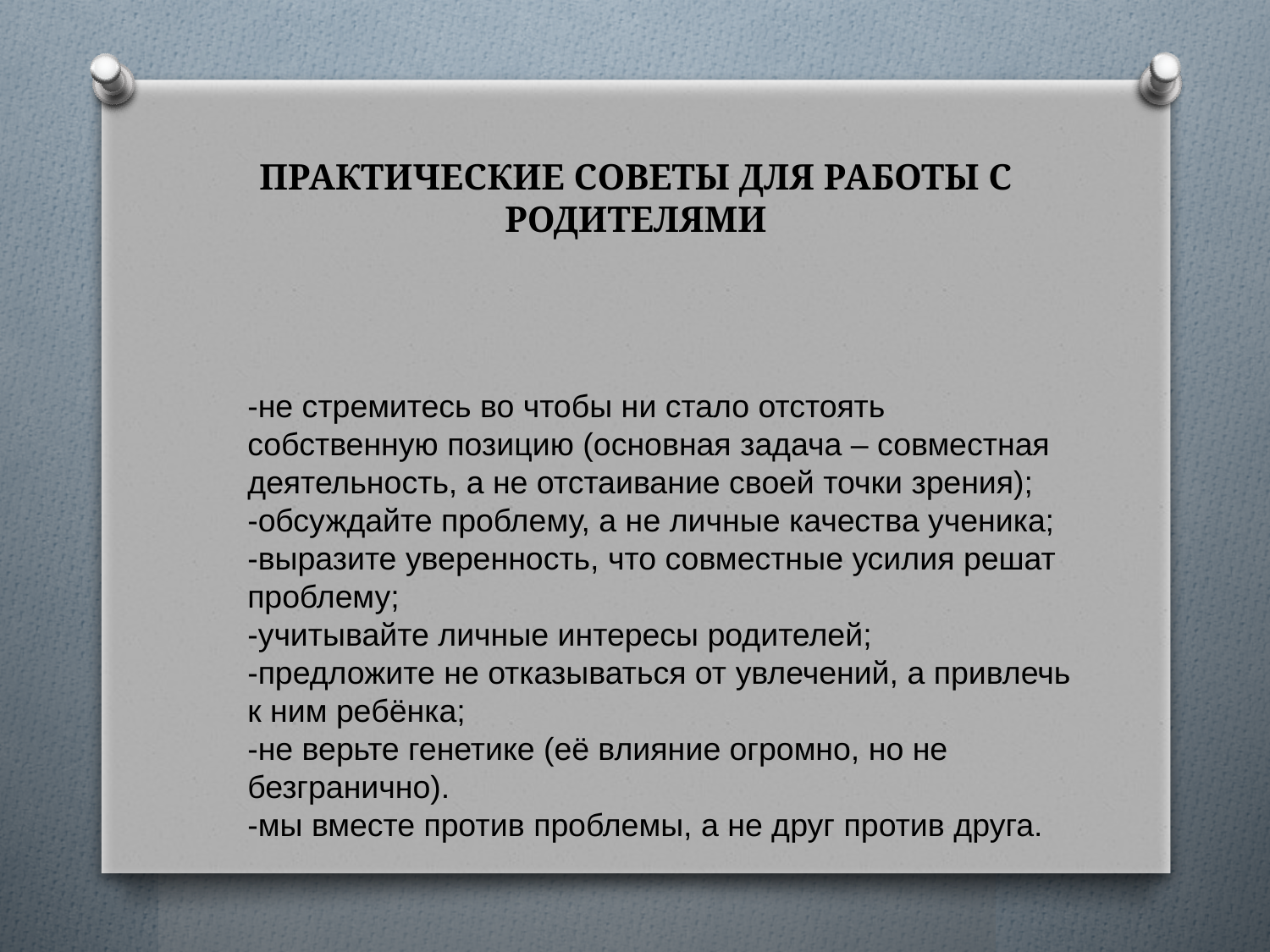

# ПРАКТИЧЕСКИЕ СОВЕТЫ ДЛЯ РАБОТЫ С РОДИТЕЛЯМИ
-не стремитесь во чтобы ни стало отстоять собственную позицию (основная задача – совместная деятельность, а не отстаивание своей точки зрения);
-обсуждайте проблему, а не личные качества ученика;
-выразите уверенность, что совместные усилия решат проблему;
-учитывайте личные интересы родителей;
-предложите не отказываться от увлечений, а привлечь к ним ребёнка;
-не верьте генетике (её влияние огромно, но не безгранично).
-мы вместе против проблемы, а не друг против друга.